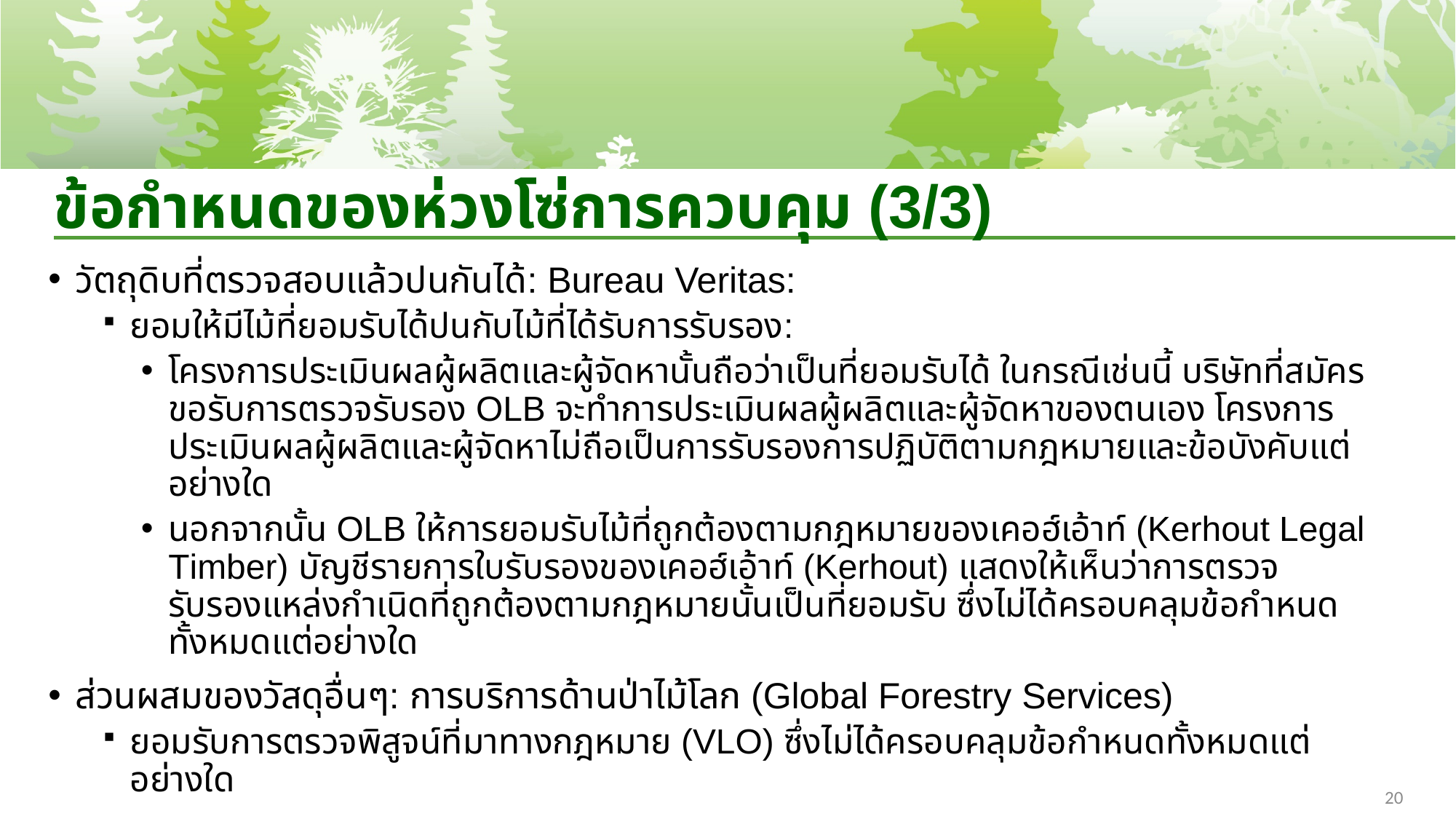

# ข้อกำหนดของห่วงโซ่การควบคุม (3/3)
วัตถุดิบที่ตรวจสอบแล้วปนกันได้: Bureau Veritas:
ยอมให้มีไม้ที่ยอมรับได้ปนกับไม้ที่ได้รับการรับรอง:
โครงการประเมินผลผู้ผลิตและผู้จัดหานั้นถือว่าเป็นที่ยอมรับได้ ในกรณีเช่นนี้ บริษัทที่สมัครขอรับการตรวจรับรอง OLB จะทำการประเมินผลผู้ผลิตและผู้จัดหาของตนเอง โครงการประเมินผลผู้ผลิตและผู้จัดหาไม่ถือเป็นการรับรองการปฏิบัติตามกฎหมายและข้อบังคับแต่อย่างใด
นอกจากนั้น OLB ให้การยอมรับไม้ที่ถูกต้องตามกฎหมายของเคอฮ์เอ้าท์ (Kerhout Legal Timber) บัญชีรายการใบรับรองของเคอฮ์เอ้าท์ (Kerhout) แสดงให้เห็นว่าการตรวจรับรองแหล่งกำเนิดที่ถูกต้องตามกฎหมายนั้นเป็นที่ยอมรับ ซึ่งไม่ได้ครอบคลุมข้อกำหนดทั้งหมดแต่อย่างใด
ส่วนผสมของวัสดุอื่นๆ: การบริการด้านป่าไม้โลก (Global Forestry Services)
ยอมรับการตรวจพิสูจน์ที่มาทางกฎหมาย (VLO) ซึ่งไม่ได้ครอบคลุมข้อกำหนดทั้งหมดแต่อย่างใด
20